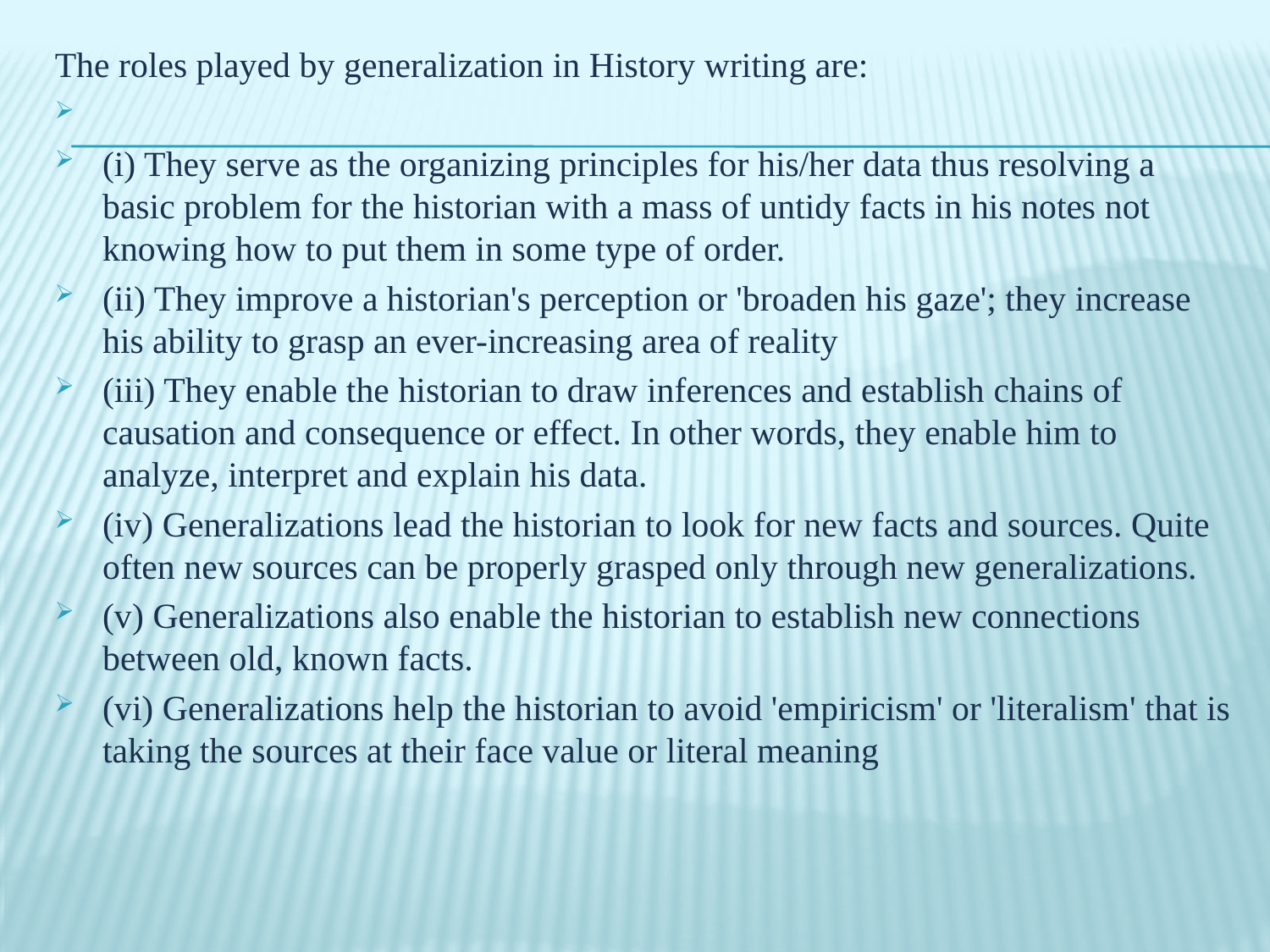

The roles played by generalization in History writing are:

(i) They serve as the organizing principles for his/her data thus resolving a basic problem for the historian with a mass of untidy facts in his notes not knowing how to put them in some type of order.
(ii) They improve a historian's perception or 'broaden his gaze'; they increase his ability to grasp an ever-increasing area of reality
(iii) They enable the historian to draw inferences and establish chains of causation and consequence or effect. In other words, they enable him to analyze, interpret and explain his data.
(iv) Generalizations lead the historian to look for new facts and sources. Quite often new sources can be properly grasped only through new generalizations.
(v) Generalizations also enable the historian to establish new connections between old, known facts.
(vi) Generalizations help the historian to avoid 'empiricism' or 'literalism' that is taking the sources at their face value or literal meaning